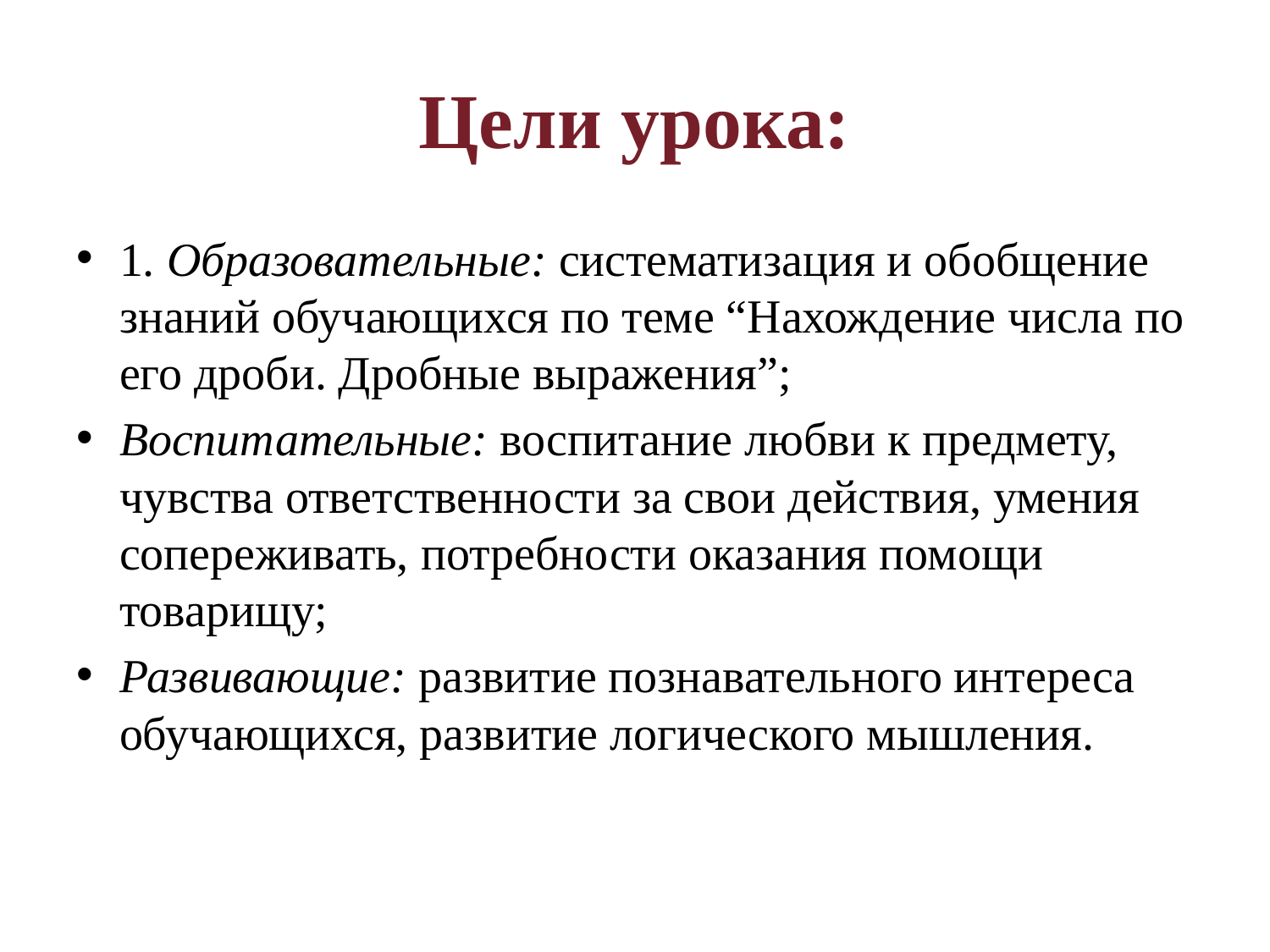

# Цели урока:
1. Образовательные: систематизация и обобщение знаний обучающихся по теме “Нахождение числа по его дроби. Дробные выражения”;
Воспитательные: воспитание любви к предмету, чувства ответственности за свои действия, умения сопереживать, потребности оказания помощи товарищу;
Развивающие: развитие познавательного интереса обучающихся, развитие логического мышления.